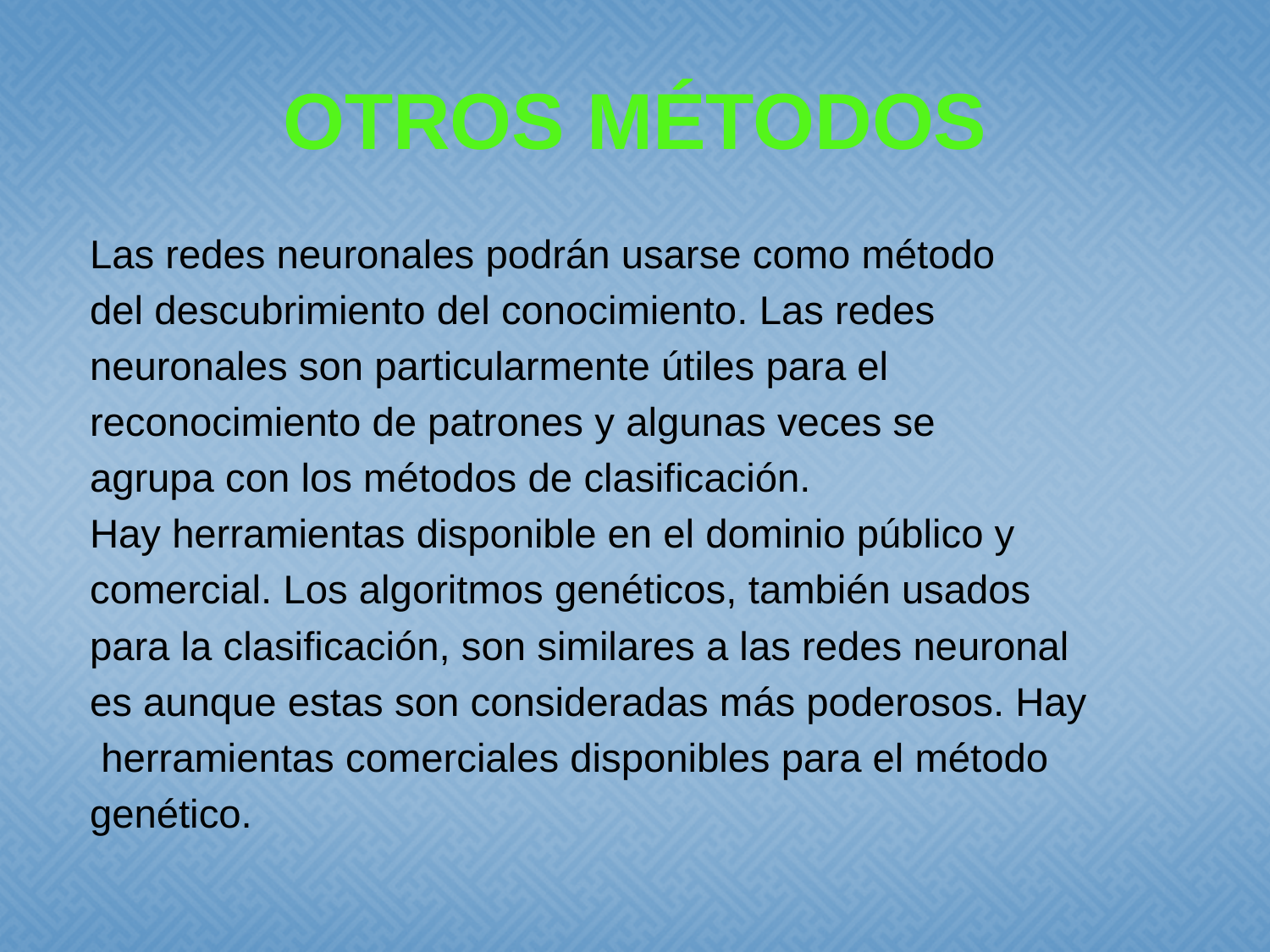

# OTROS MÉTODOS
Las redes neuronales podrán usarse como método
del descubrimiento del conocimiento. Las redes
neuronales son particularmente útiles para el
reconocimiento de patrones y algunas veces se
agrupa con los métodos de clasificación.
Hay herramientas disponible en el dominio público y
comercial. Los algoritmos genéticos, también usados
para la clasificación, son similares a las redes neuronal
es aunque estas son consideradas más poderosos. Hay
 herramientas comerciales disponibles para el método
genético.